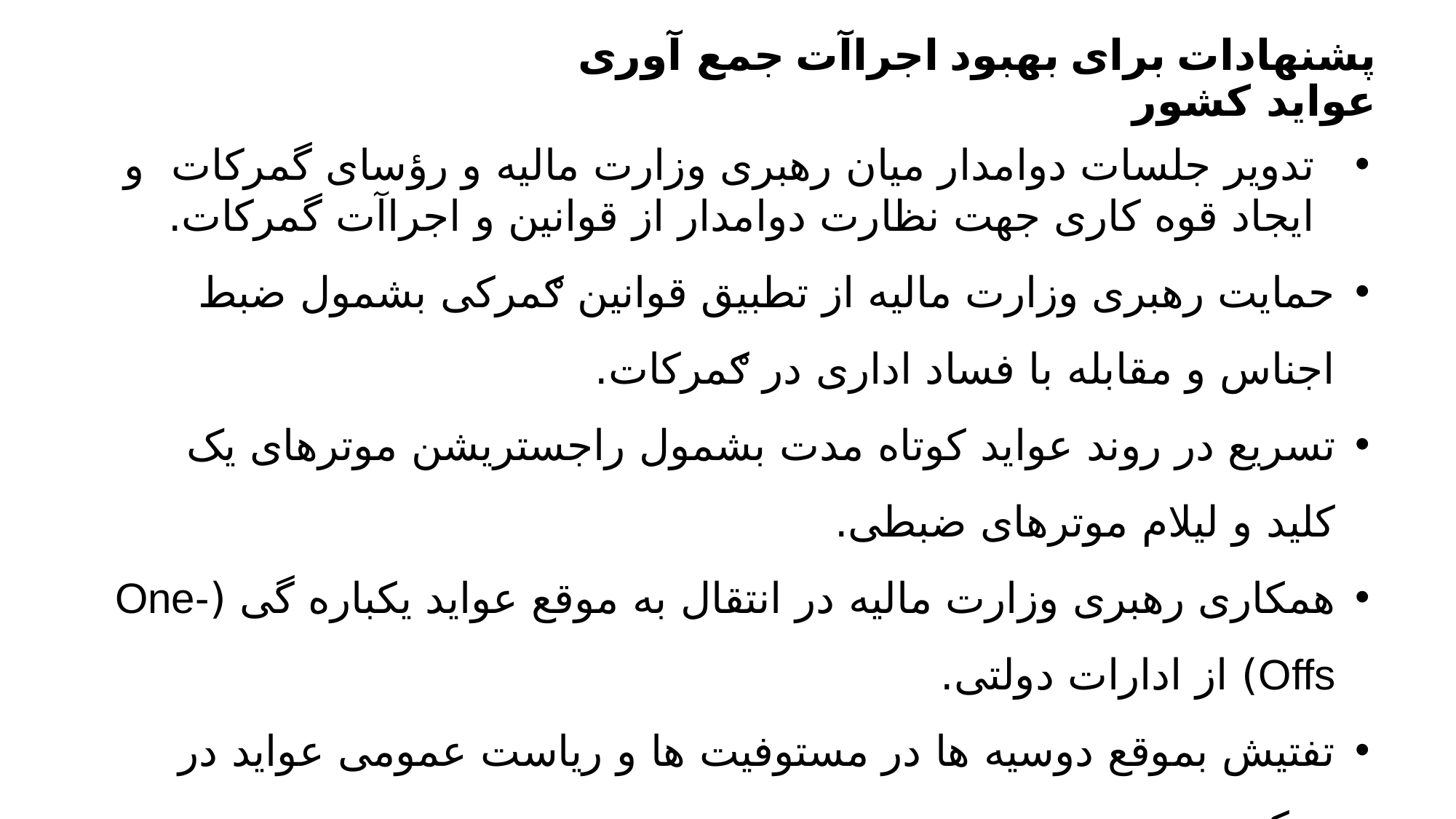

پشنهادات برای بهبود اجراآت جمع آوری عواید کشور
تدویر جلسات دوامدار میان رهبری وزارت مالیه و رؤسای گمرکات  و ایجاد قوه کاری جهت نظارت دوامدار از قوانین و اجراآت گمرکات.
حمایت رهبری وزارت مالیه از تطبیق قوانین ګمرکی بشمول ضبط اجناس و مقابله با فساد اداری در ګمرکات.
تسریع در روند عواید کوتاه مدت بشمول راجستریشن موترهای یک کلید و لیلام موترهای ضبطی.
همکاری رهبری وزارت مالیه در انتقال به موقع عواید یکباره گی (One-Offs) از ادارات دولتی.
تفتیش بموقع دوسیه ها در مستوفیت ها و ریاست عمومی عواید در مرکز.
جلب همکاری وزارت امور داخله و نیاز همکاری والی ها در عرصه جمع آوری عواید.
ارتقاء ظرفیت کارمندان در ادارت عایداتی و استخدام کارمندان مورد نیاز.